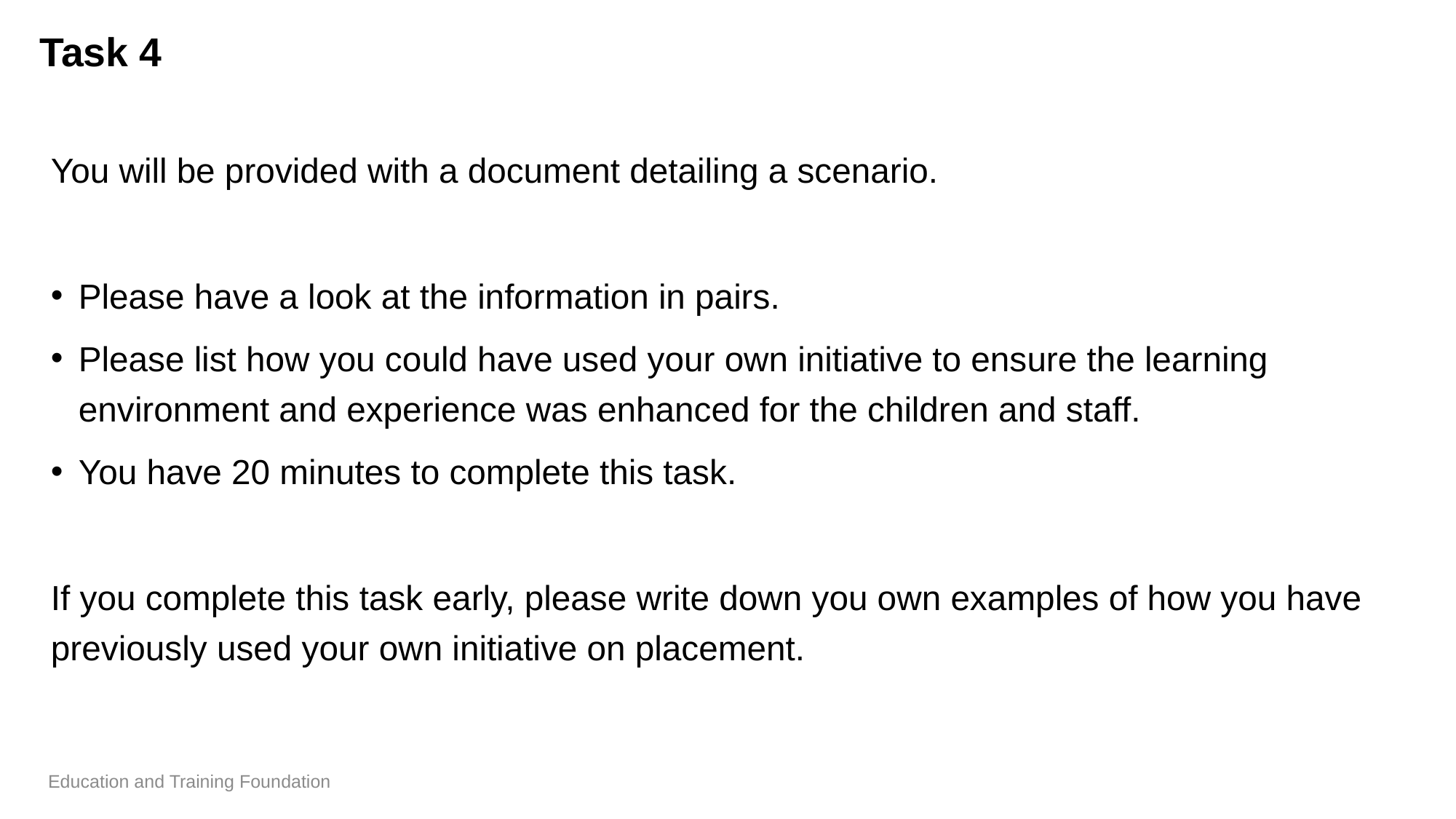

# Task 4
You will be provided with a document detailing a scenario.

Please have a look at the information in pairs.
Please list how you could have used your own initiative to ensure the learning environment and experience was enhanced for the children and staff.
You have 20 minutes to complete this task.

If you complete this task early, please write down you own examples of how you have previously used your own initiative on placement.

Education and Training Foundation